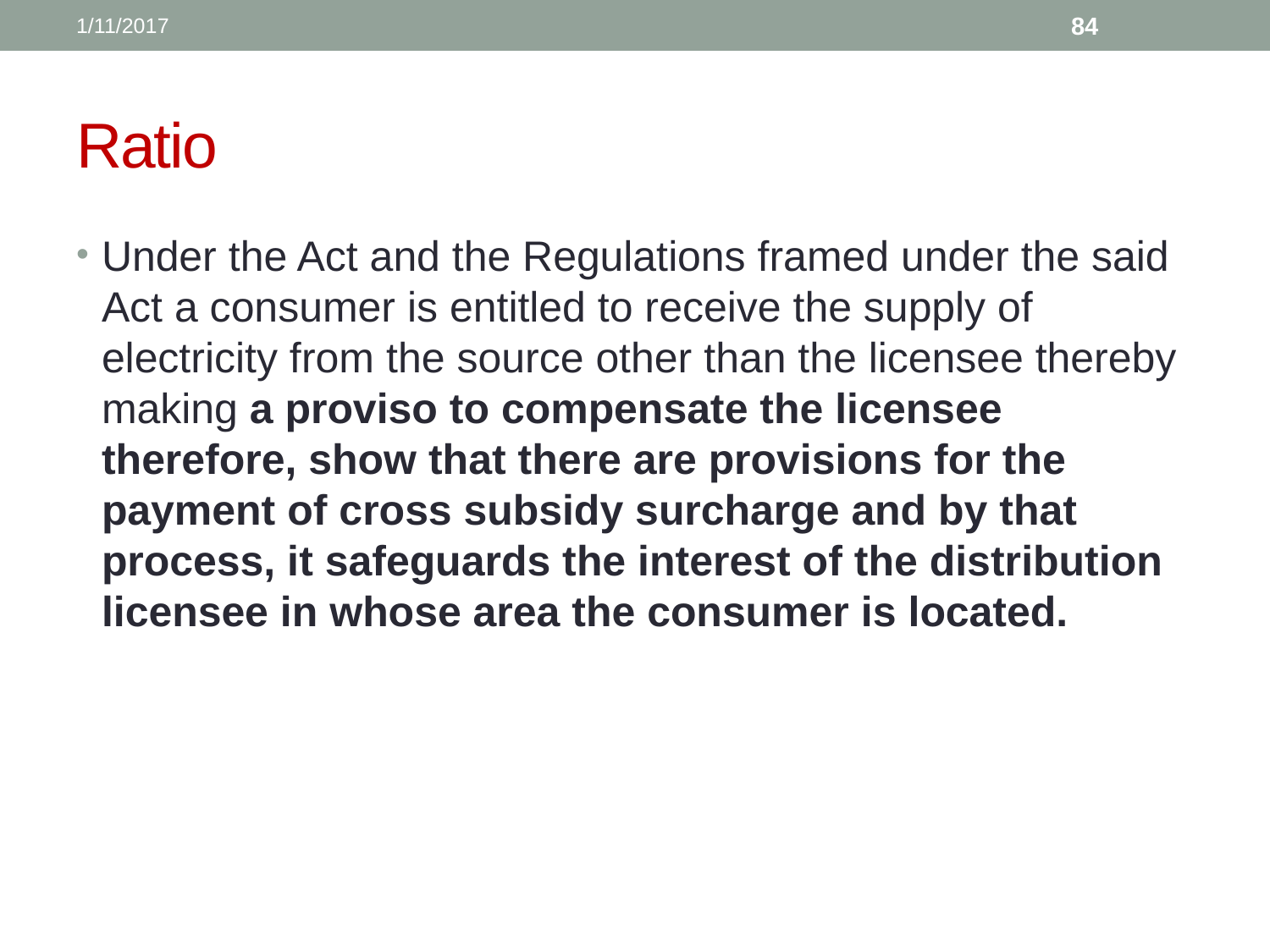

1/11/2017
84
# Ratio
Under the Act and the Regulations framed under the said Act a consumer is entitled to receive the supply of electricity from the source other than the licensee thereby making a proviso to compensate the licensee therefore, show that there are provisions for the payment of cross subsidy surcharge and by that process, it safeguards the interest of the distribution licensee in whose area the consumer is located.